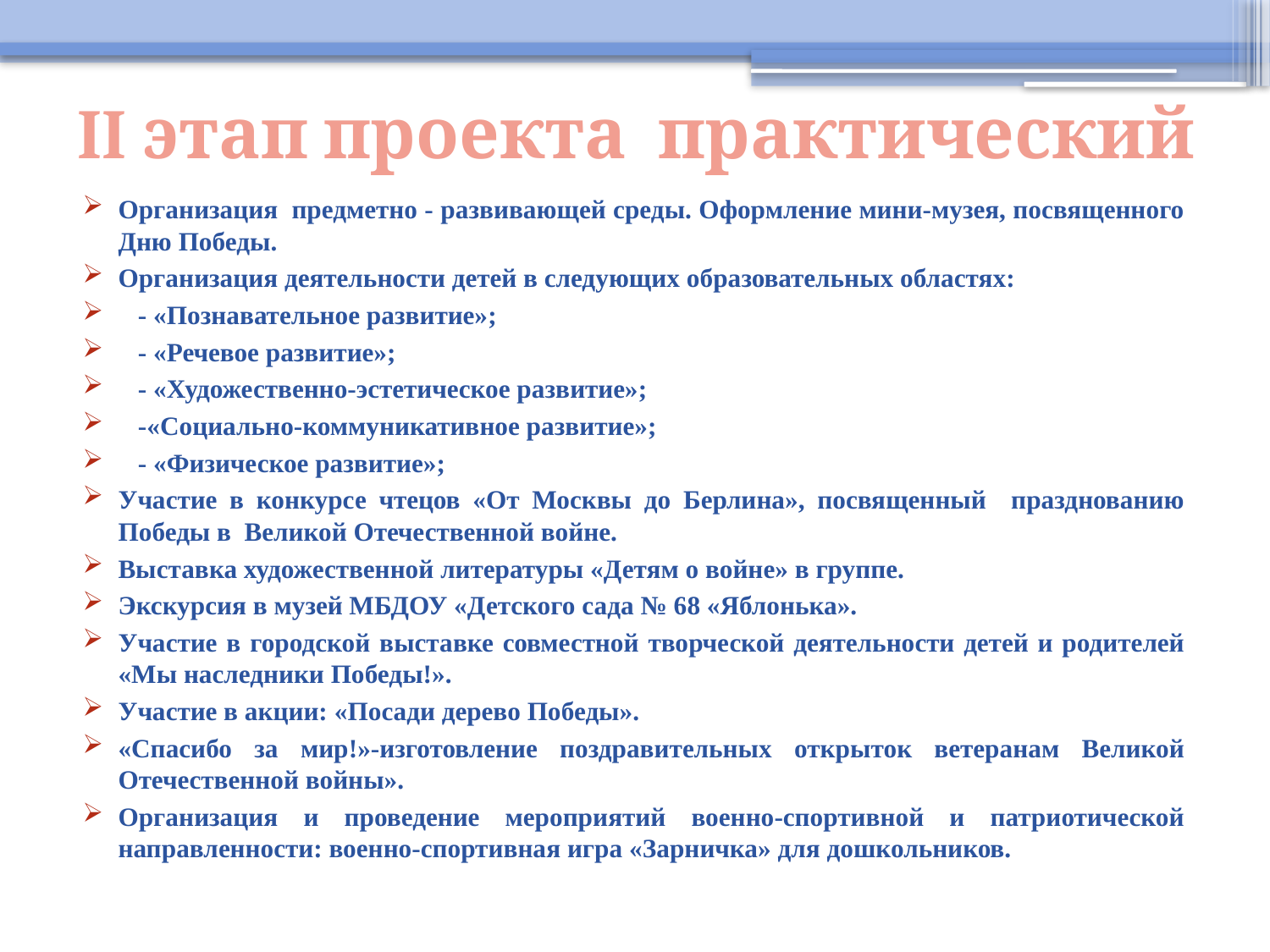

# II этап проекта  практический
Организация  предметно - развивающей среды. Оформление мини-музея, посвященного Дню Победы.
Организация деятельности детей в следующих образовательных областях:
   - «Познавательное развитие»;
   - «Речевое развитие»;
   - «Художественно-эстетическое развитие»;
   -«Социально-коммуникативное развитие»;
   - «Физическое развитие»;
Участие в конкурсе чтецов «От Москвы до Берлина», посвященный  празднованию Победы в  Великой Отечественной войне.
Выставка художественной литературы «Детям о войне» в группе.
Экскурсия в музей МБДОУ «Детского сада № 68 «Яблонька».
Участие в городской выставке совместной творческой деятельности детей и родителей «Мы наследники Победы!».
Участие в акции: «Посади дерево Победы».
«Спасибо за мир!»-изготовление поздравительных открыток ветеранам Великой Отечественной войны».
Организация и проведение мероприятий военно-спортивной и патриотической направленности: военно-спортивная игра «Зарничка» для дошкольников.